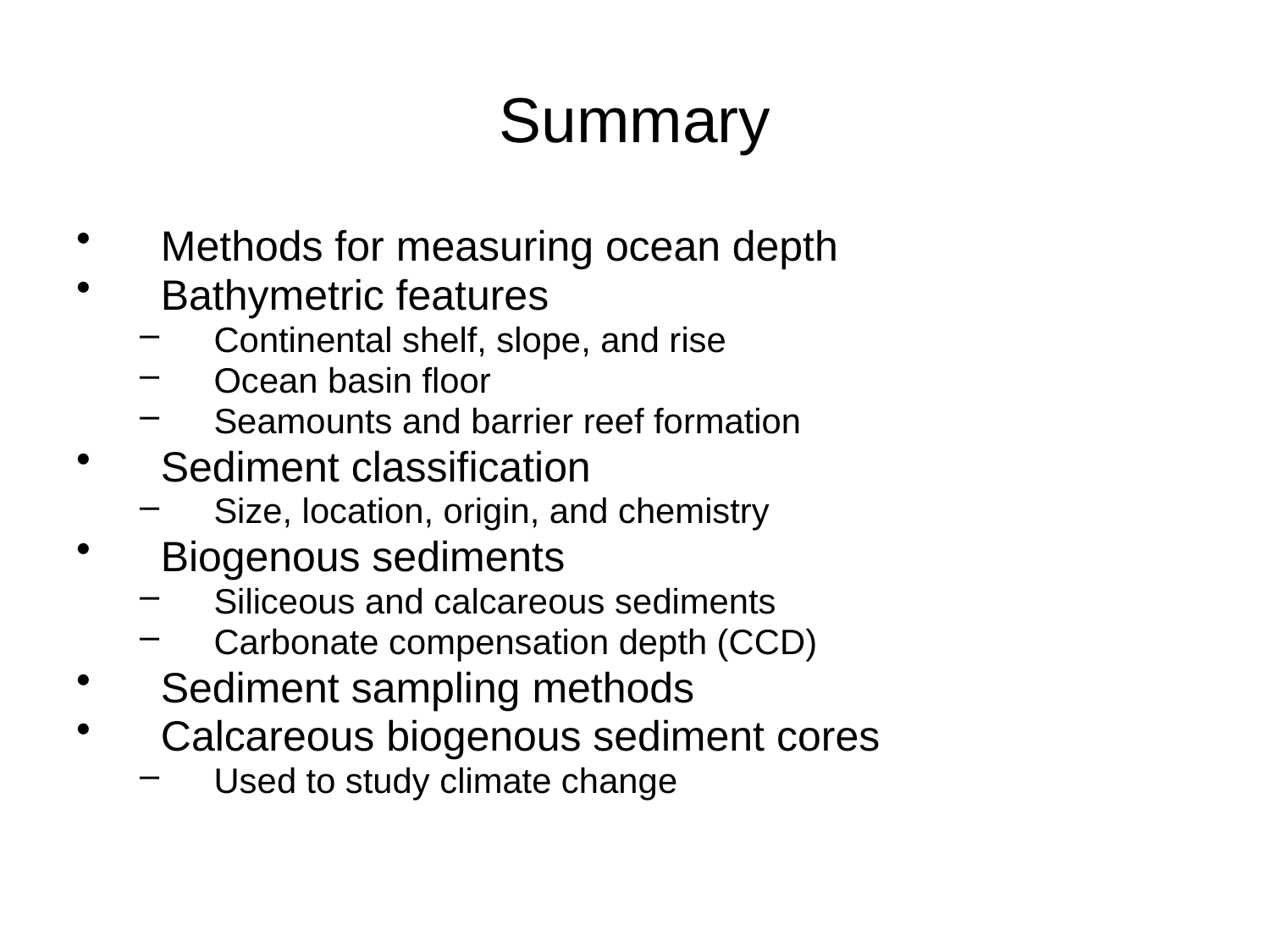

# Summary
Methods for measuring ocean depth
Bathymetric features
Continental shelf, slope, and rise
Ocean basin floor
Seamounts and barrier reef formation
Sediment classification
Size, location, origin, and chemistry
Biogenous sediments
Siliceous and calcareous sediments
Carbonate compensation depth (CCD)
Sediment sampling methods
Calcareous biogenous sediment cores
Used to study climate change